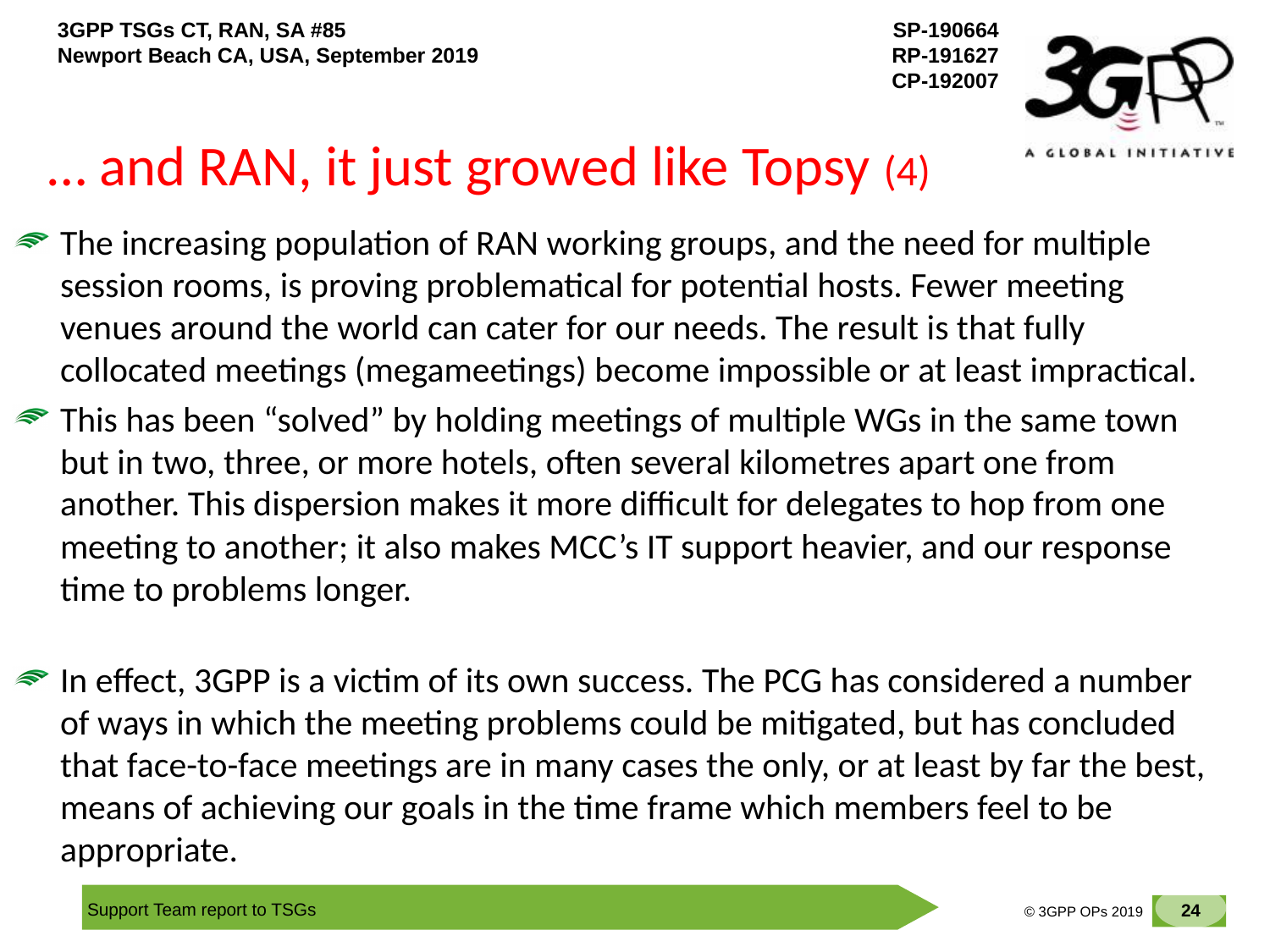

# … and RAN, it just growed like Topsy (4)
The increasing population of RAN working groups, and the need for multiple session rooms, is proving problematical for potential hosts. Fewer meeting venues around the world can cater for our needs. The result is that fully collocated meetings (megameetings) become impossible or at least impractical.
This has been “solved” by holding meetings of multiple WGs in the same town but in two, three, or more hotels, often several kilometres apart one from another. This dispersion makes it more difficult for delegates to hop from one meeting to another; it also makes MCC’s IT support heavier, and our response time to problems longer.
In effect, 3GPP is a victim of its own success. The PCG has considered a number of ways in which the meeting problems could be mitigated, but has concluded that face-to-face meetings are in many cases the only, or at least by far the best, means of achieving our goals in the time frame which members feel to be appropriate.

24